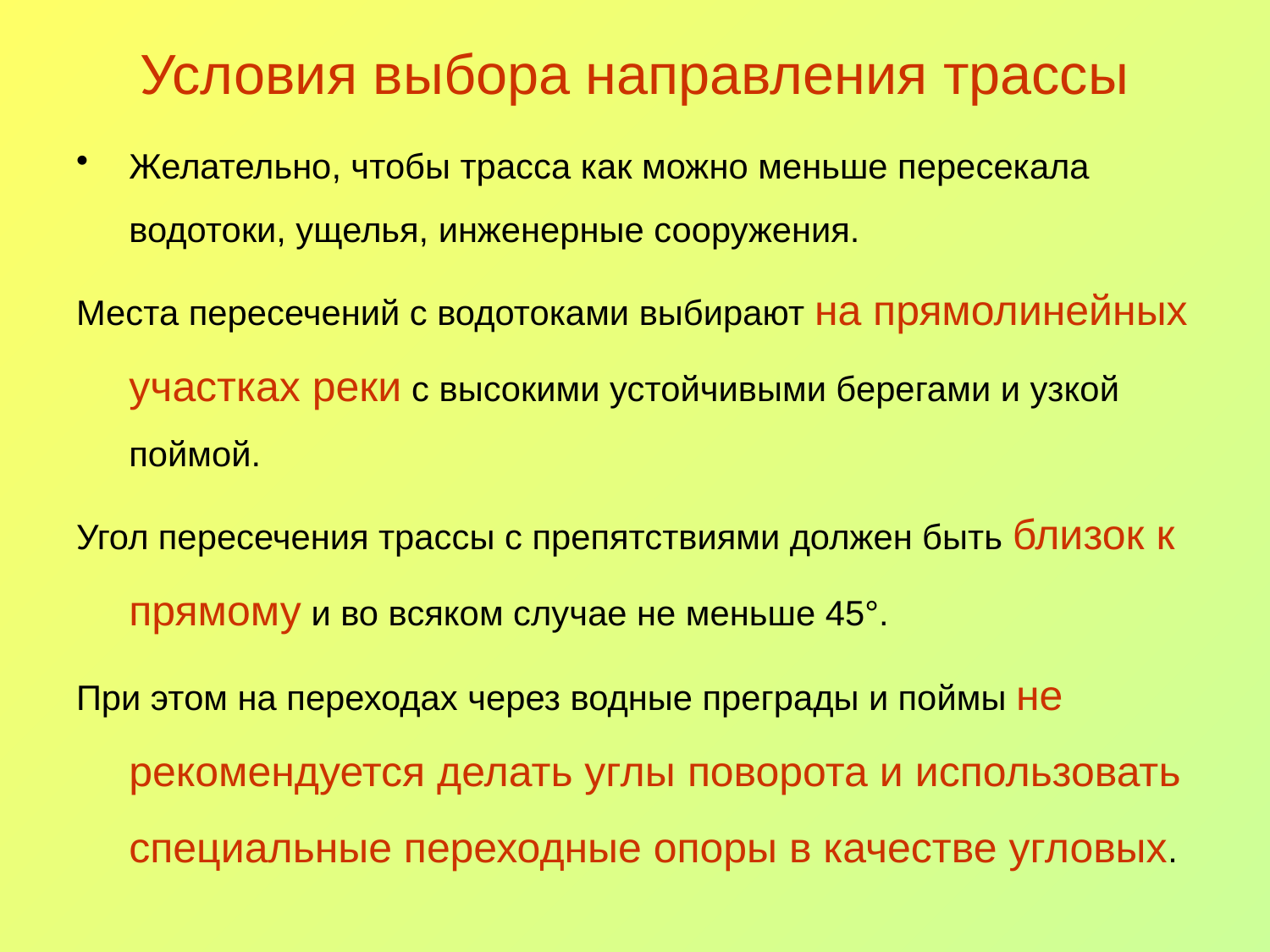

# Условия выбора направления трассы
Желательно, чтобы трасса как можно меньше пересекала водотоки, ущелья, инженерные сооружения.
Места пересечений с водотоками выбирают на прямолинейных участках реки с высокими устойчивыми берегами и узкой поймой.
Угол пересечения трассы с препятствиями должен быть близок к прямому и во всяком случае не меньше 45°.
При этом на переходах через водные преграды и поймы не рекомендуется делать углы поворота и использовать специальные переходные опоры в качестве угловых.